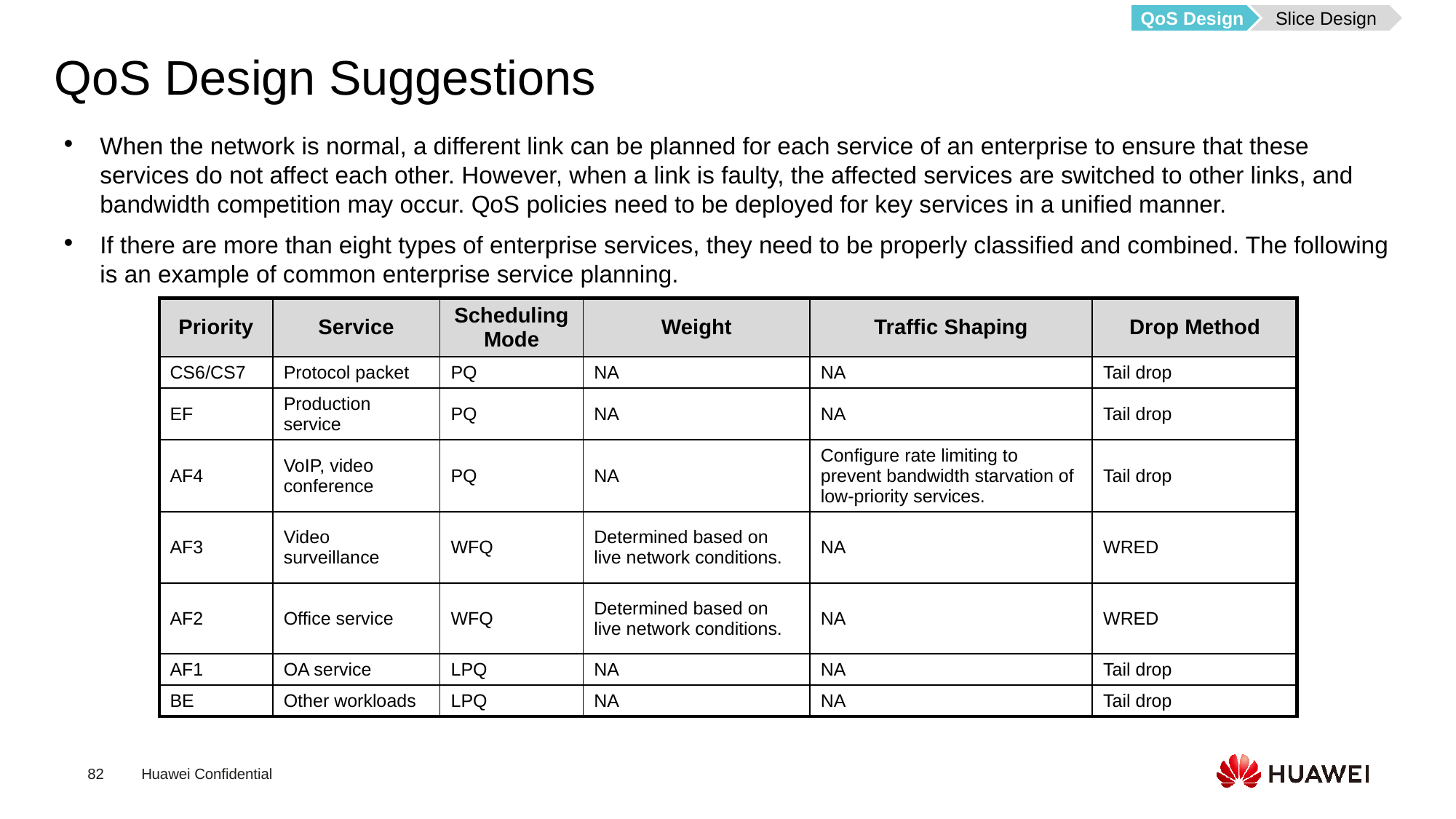

QoS Design
Slice Design
# QoS Design Suggestions
When the network is normal, a different link can be planned for each service of an enterprise to ensure that these services do not affect each other. However, when a link is faulty, the affected services are switched to other links, and bandwidth competition may occur. QoS policies need to be deployed for key services in a unified manner.
If there are more than eight types of enterprise services, they need to be properly classified and combined. The following is an example of common enterprise service planning.
| Priority | Service | Scheduling Mode | Weight | Traffic Shaping | Drop Method |
| --- | --- | --- | --- | --- | --- |
| CS6/CS7 | Protocol packet | PQ | NA | NA | Tail drop |
| EF | Production service | PQ | NA | NA | Tail drop |
| AF4 | VoIP, video conference | PQ | NA | Configure rate limiting to prevent bandwidth starvation of low-priority services. | Tail drop |
| AF3 | Video surveillance | WFQ | Determined based on live network conditions. | NA | WRED |
| AF2 | Office service | WFQ | Determined based on live network conditions. | NA | WRED |
| AF1 | OA service | LPQ | NA | NA | Tail drop |
| BE | Other workloads | LPQ | NA | NA | Tail drop |